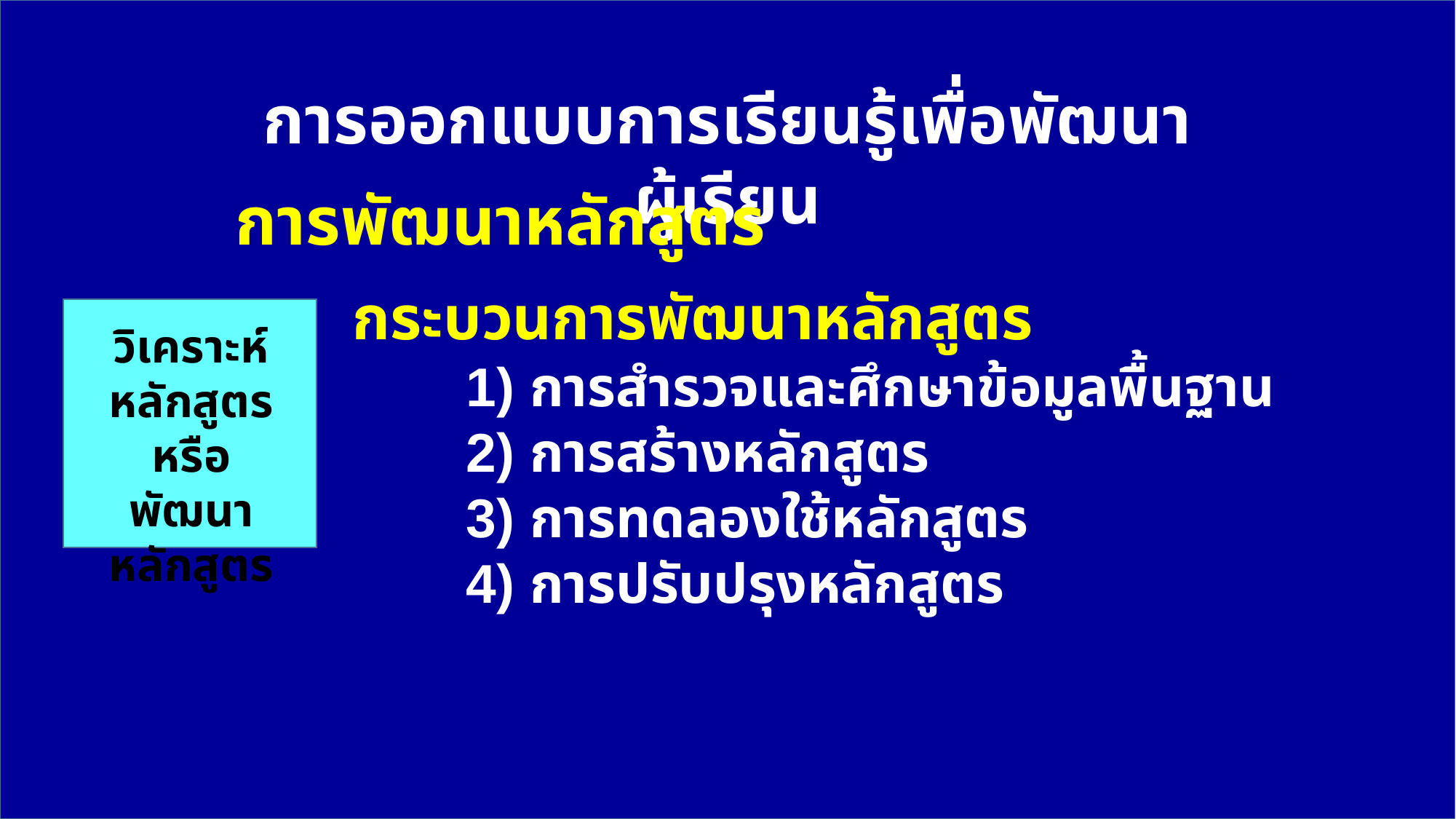

การออกแบบการเรียนรู้เพื่อพัฒนาผู้เรียน
           การพัฒนาหลักสูตร
กระบวนการพัฒนาหลักสูตร
        1) การสำรวจและศึกษาข้อมูลพื้นฐาน
        2) การสร้างหลักสูตร
        3) การทดลองใช้หลักสูตร
        4) การปรับปรุงหลักสูตร

วิเคราะห์
หลักสูตร
หรือ
พัฒนาหลักสูตร